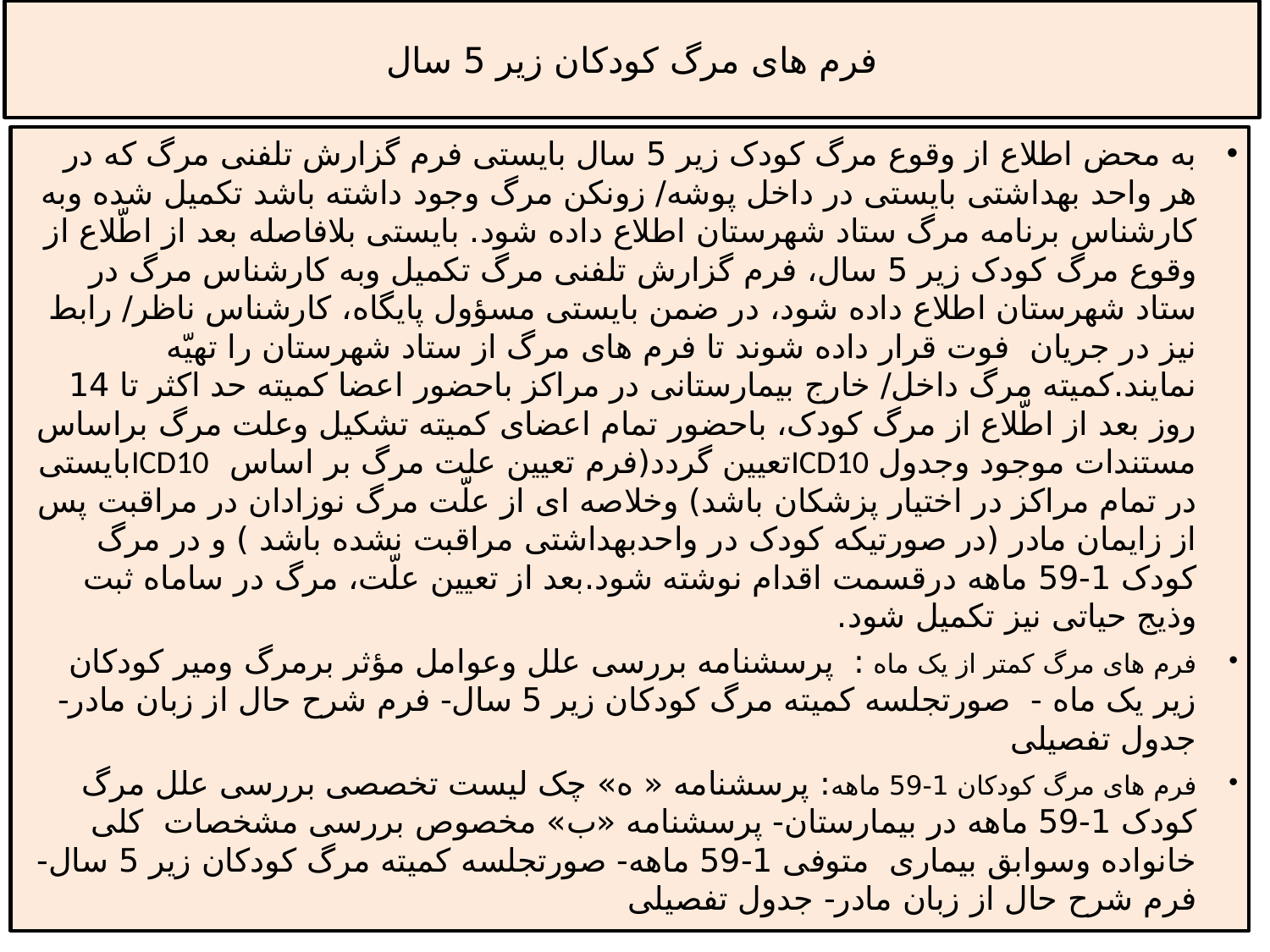

# فرم های مرگ کودکان زیر 5 سال
به محض اطلاع از وقوع مرگ کودک زیر 5 سال بایستی فرم گزارش تلفنی مرگ که در هر واحد بهداشتی بایستی در داخل پوشه/ زونکن مرگ وجود داشته باشد تکمیل شده وبه کارشناس برنامه مرگ ستاد شهرستان اطلاع داده شود. بایستی بلافاصله بعد از اطّلاع از وقوع مرگ کودک زیر 5 سال، فرم گزارش تلفنی مرگ تکمیل وبه کارشناس مرگ در ستاد شهرستان اطلاع داده شود، در ضمن بایستی مسؤول پایگاه، کارشناس ناظر/ رابط نیز در جریان  فوت قرار داده شوند تا فرم های مرگ از ستاد شهرستان را تهیّه نمایند.كميته مرگ داخل/ خارج بیمارستانی در مراكز باحضور اعضا كميته حد اکثر تا 14 روز بعد از اطّلاع از مرگ کودک، باحضور تمام اعضای کمیته تشکیل وعلت مرگ براساس مستندات موجود وجدول ICD10تعیین گردد(فرم تعیین علت مرگ بر اساس  ICD10بایستی در تمام مراکز در اختیار پزشکان باشد) وخلاصه ای از علّت مرگ نوزادان در مراقبت پس از زایمان مادر (در صورتیکه کودک در واحدبهداشتی مراقبت نشده باشد ) و در مرگ کودک 1-59 ماهه درقسمت اقدام نوشته شود.بعد از تعیین علّت، مرگ در ساماه ثبت وذیج حیاتی نیز تکمیل شود.
فرم های مرگ کمتر از یک ماه :  پرسشنامه بررسی علل وعوامل مؤثر برمرگ ومیر کودکان زیر یک ماه -  صورتجلسه کمیته مرگ کودکان زیر 5 سال- فرم شرح حال از زبان مادر- جدول تفصیلی
فرم های مرگ کودکان 1-59 ماهه: پرسشنامه « ه» چک لیست تخصصی بررسی علل مرگ  کودک 1-59 ماهه در بیمارستان- پرسشنامه «ب» مخصوص بررسی مشخصات  کلی خانواده وسوابق بیماری  متوفی 1-59 ماهه- صورتجلسه کمیته مرگ کودکان زیر 5 سال- فرم شرح حال از زبان مادر- جدول تفصیلی